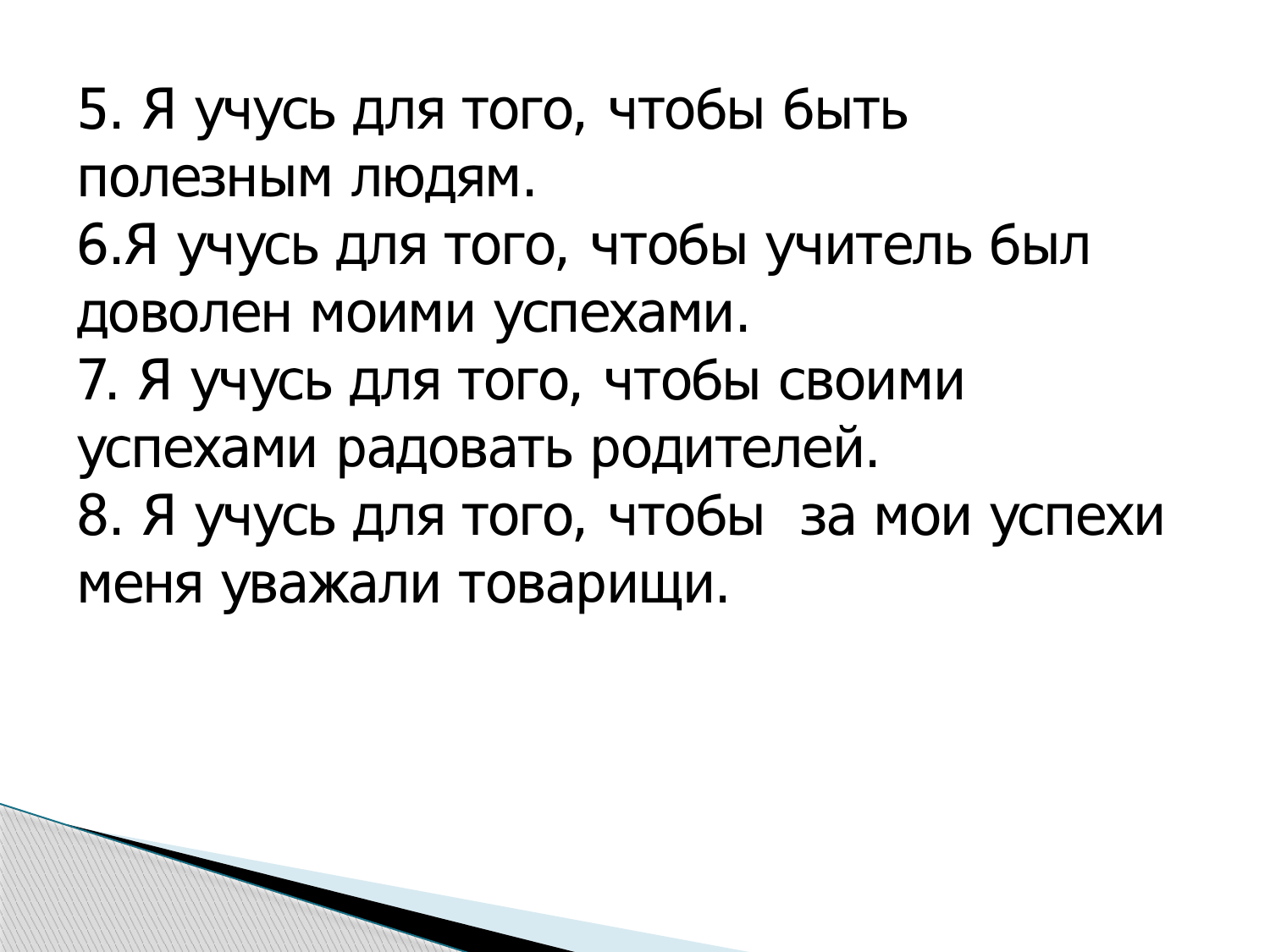

5. Я учусь для того, чтобы быть полезным людям.
6.Я учусь для того, чтобы учитель был доволен моими успехами.
7. Я учусь для того, чтобы своими успехами радовать родителей.
8. Я учусь для того, чтобы  за мои успехи меня уважали товарищи.